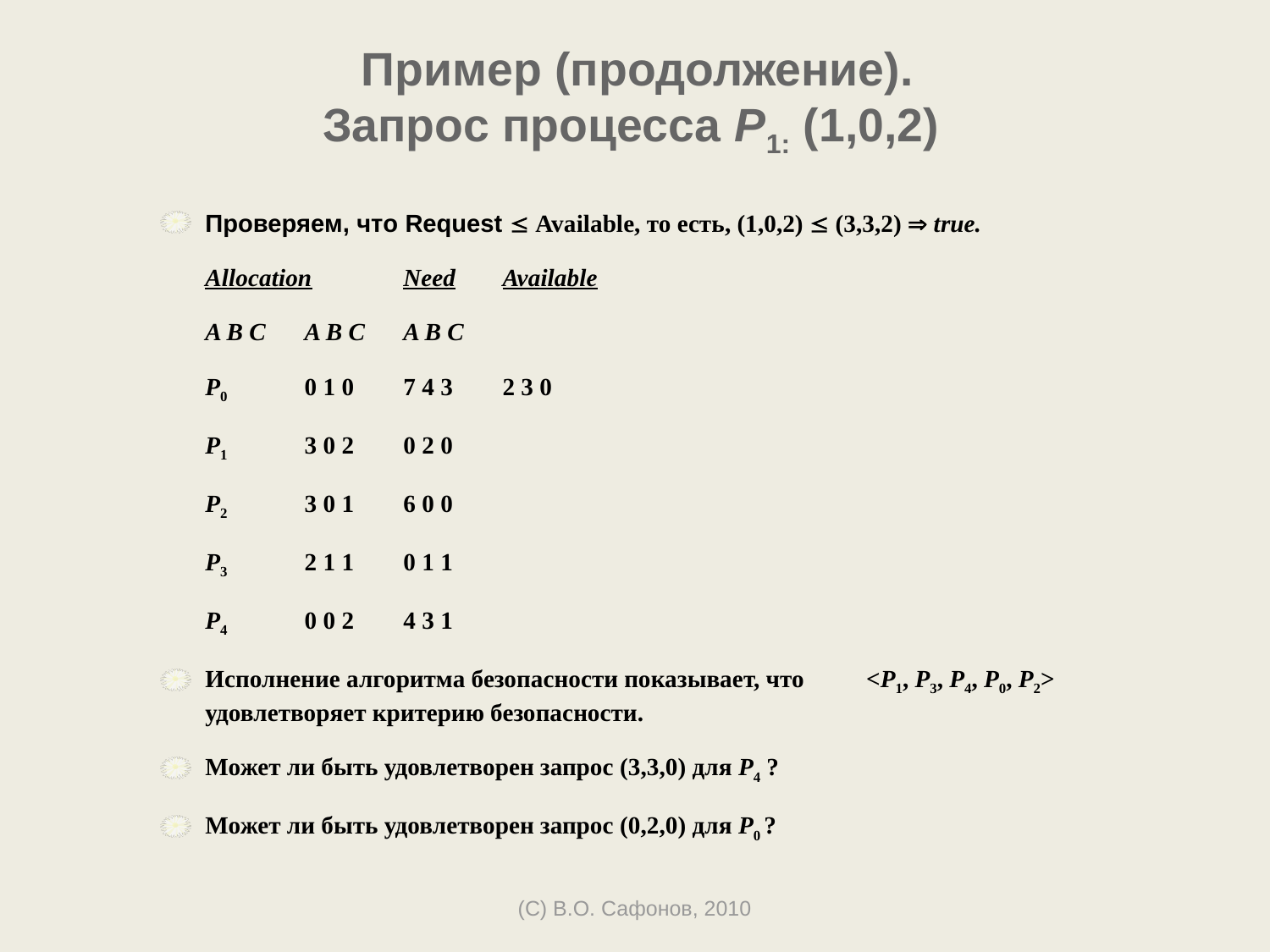

# Пример (продолжение). Запрос процесса P1: (1,0,2)
Проверяем, что Request ≤ Available, то есть, (1,0,2) ≤ (3,3,2) ⇒ true.
			Allocation	Need	Available
			A B C	A B C	A B C
		P0	0 1 0 	7 4 3 	2 3 0
		P1	3 0 2	0 2 0
		P2	3 0 1 	6 0 0
		P3	2 1 1 	0 1 1
		P4	0 0 2 	4 3 1
Исполнение алгоритма безопасности показывает, что          <P1, P3, P4, P0, P2> удовлетворяет критерию безопасности.
Может ли быть удовлетворен запрос (3,3,0) для P4 ?
Может ли быть удовлетворен запрос (0,2,0) для P0 ?

(C) В.О. Сафонов, 2010